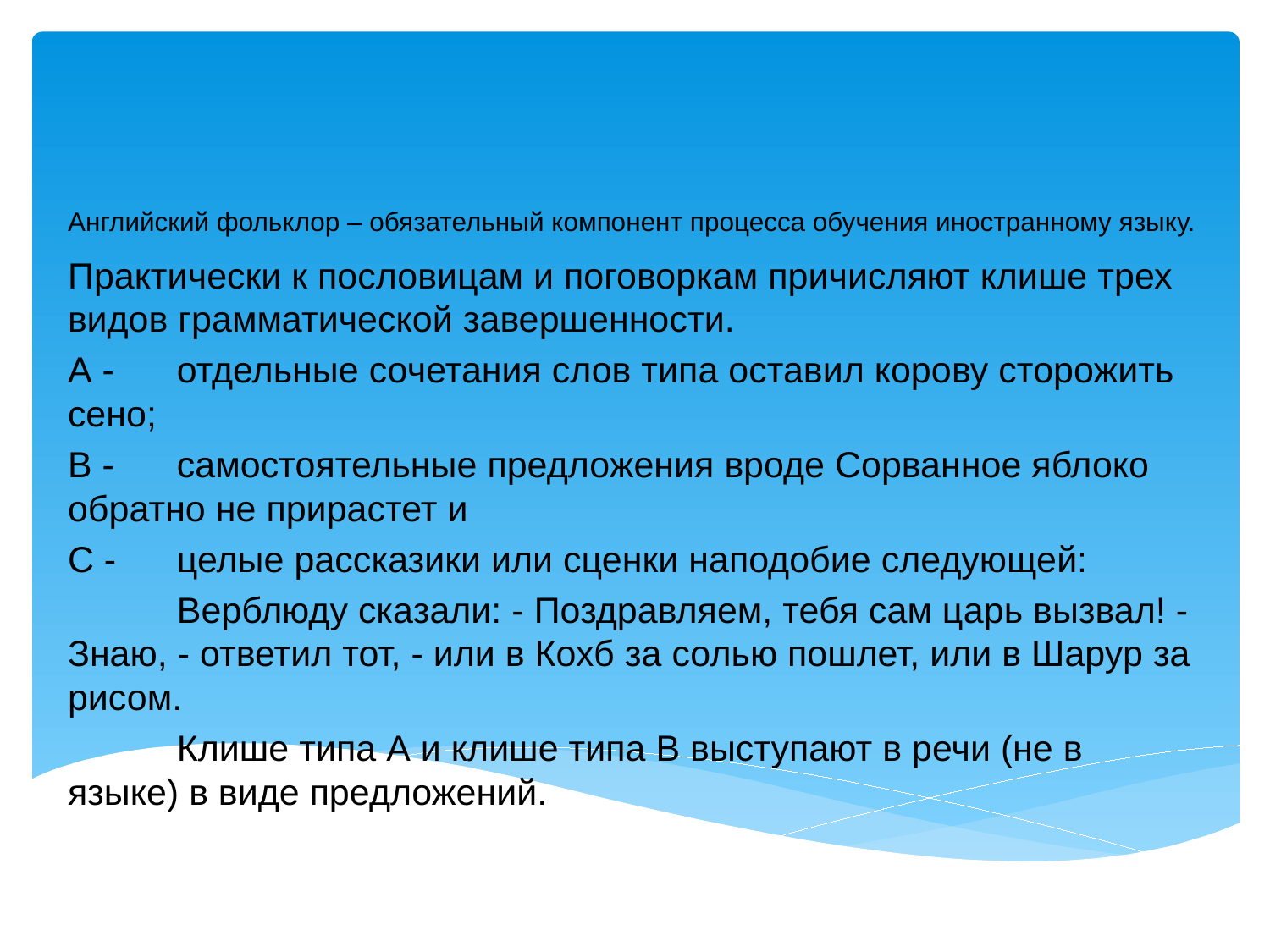

# Английский фольклор – обязательный компонент процесса обучения иностранному языку.
Практически к пословицам и поговоркам причисляют клише трех видов грамматической завершенности.
А - 	отдельные сочетания слов типа оставил корову сторожить сено;
В - 	самостоятельные предложения вроде Сорванное яблоко обратно не прирастет и
С - 	целые рассказики или сценки наподобие следующей:
	Верблюду сказали: - Поздравляем, тебя сам царь вызвал! - Знаю, - ответил тот, - или в Кохб за солью пошлет, или в Шарур за рисом.
	Клише типа А и клише типа В выступают в речи (не в языке) в виде предложений.